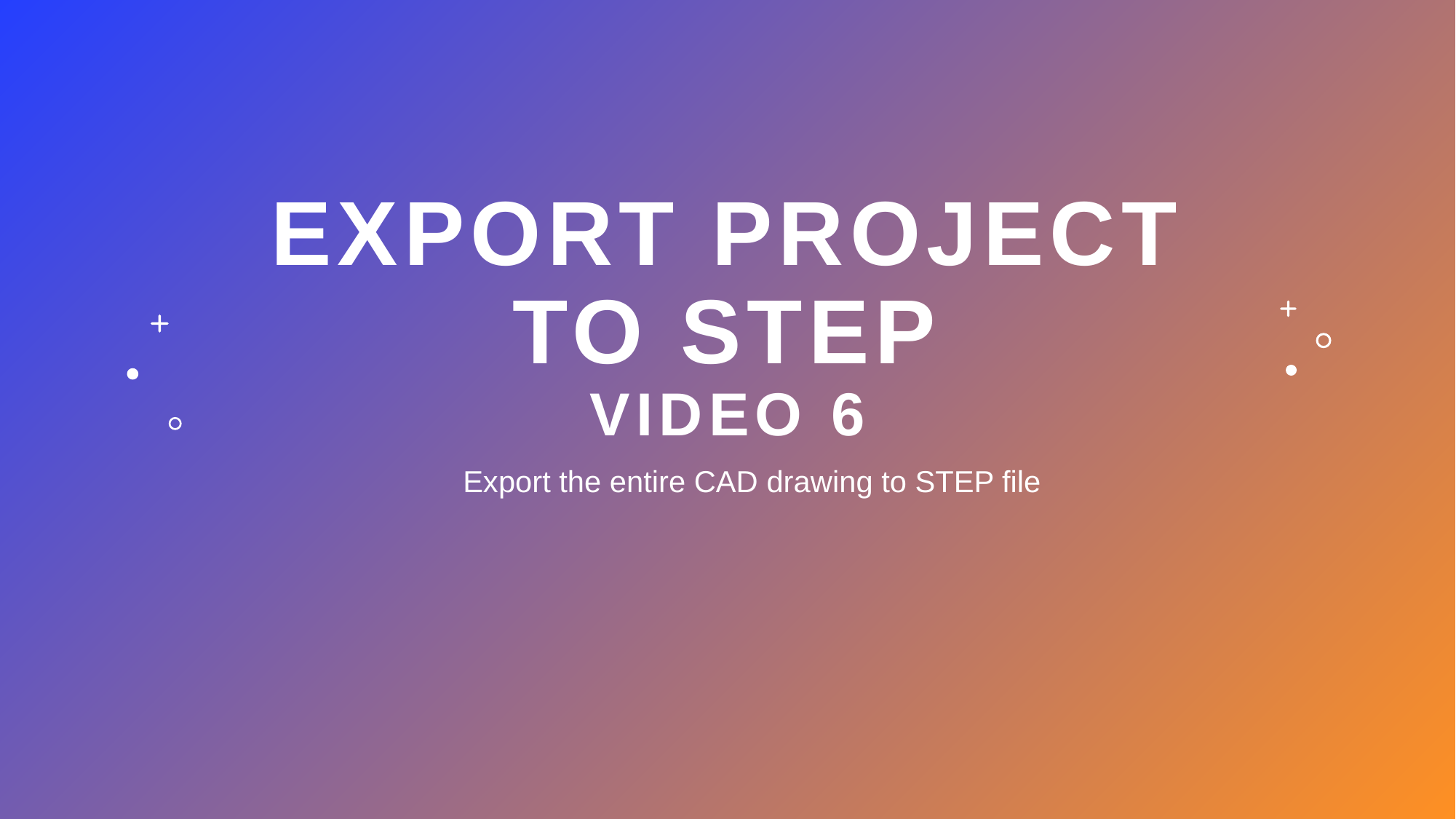

# Export project to STEP Video 6
Export the entire CAD drawing to STEP file